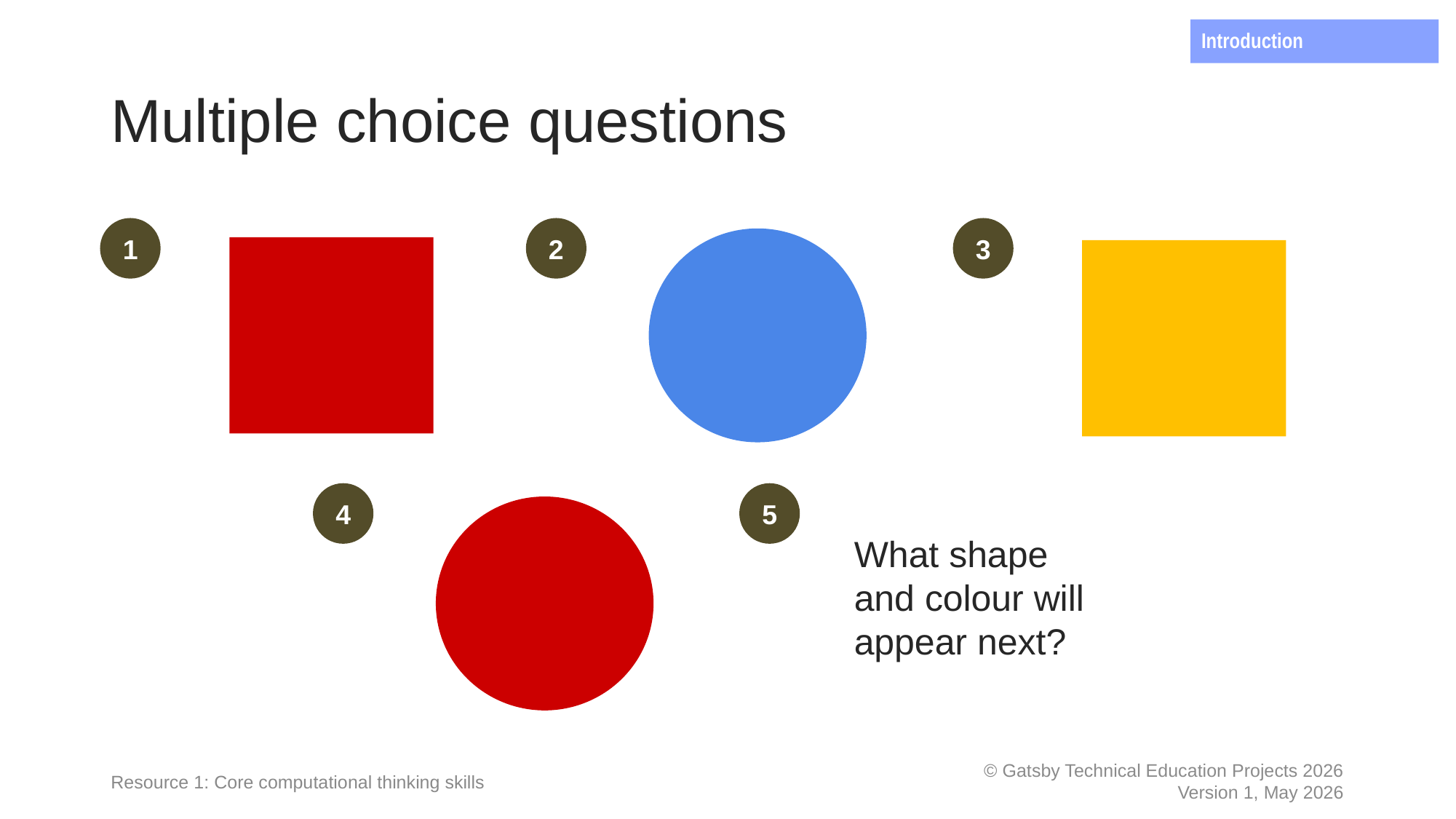

Introduction
# Multiple choice questions

What shape and colour will appear next?
Resource 1: Core computational thinking skills